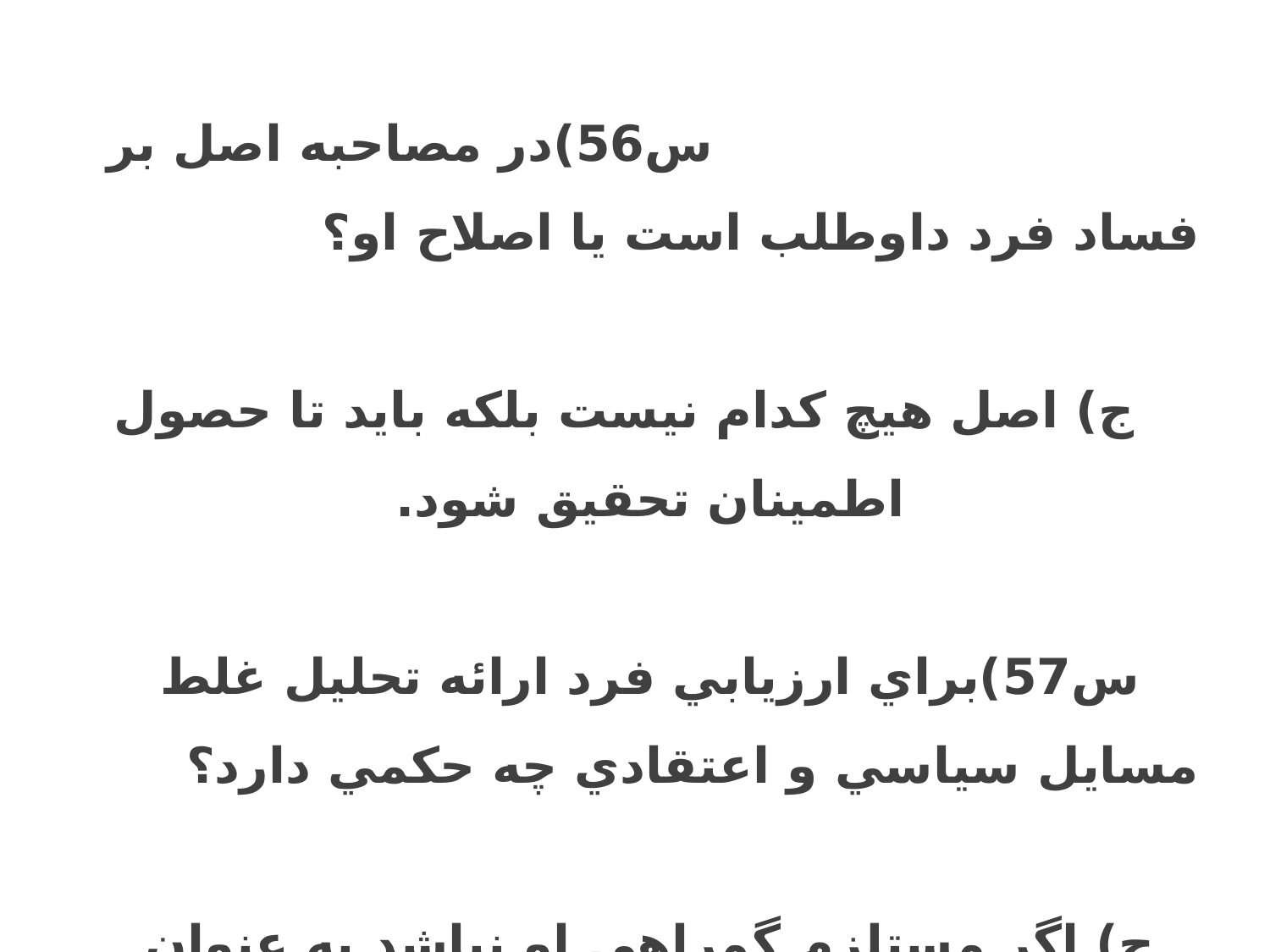

4/3-نحوه برخوردمصاحبه گر                                                                                                                       س56)در مصاحبه اصل بر فساد فرد داوطلب است يا اصلاح او؟                                                                                  ج) اصل هيچ كدام نيست بلكه بايد تا حصول اطمينان تحقيق شود.

س57)براي ارزيابي فرد ارائه تحليل غلط مسايل سياسي و اعتقادي چه حكمي دارد؟
ج) اگر مستلزم گمراهي او نباشد به عنوان استفهام اشكال ندارد.